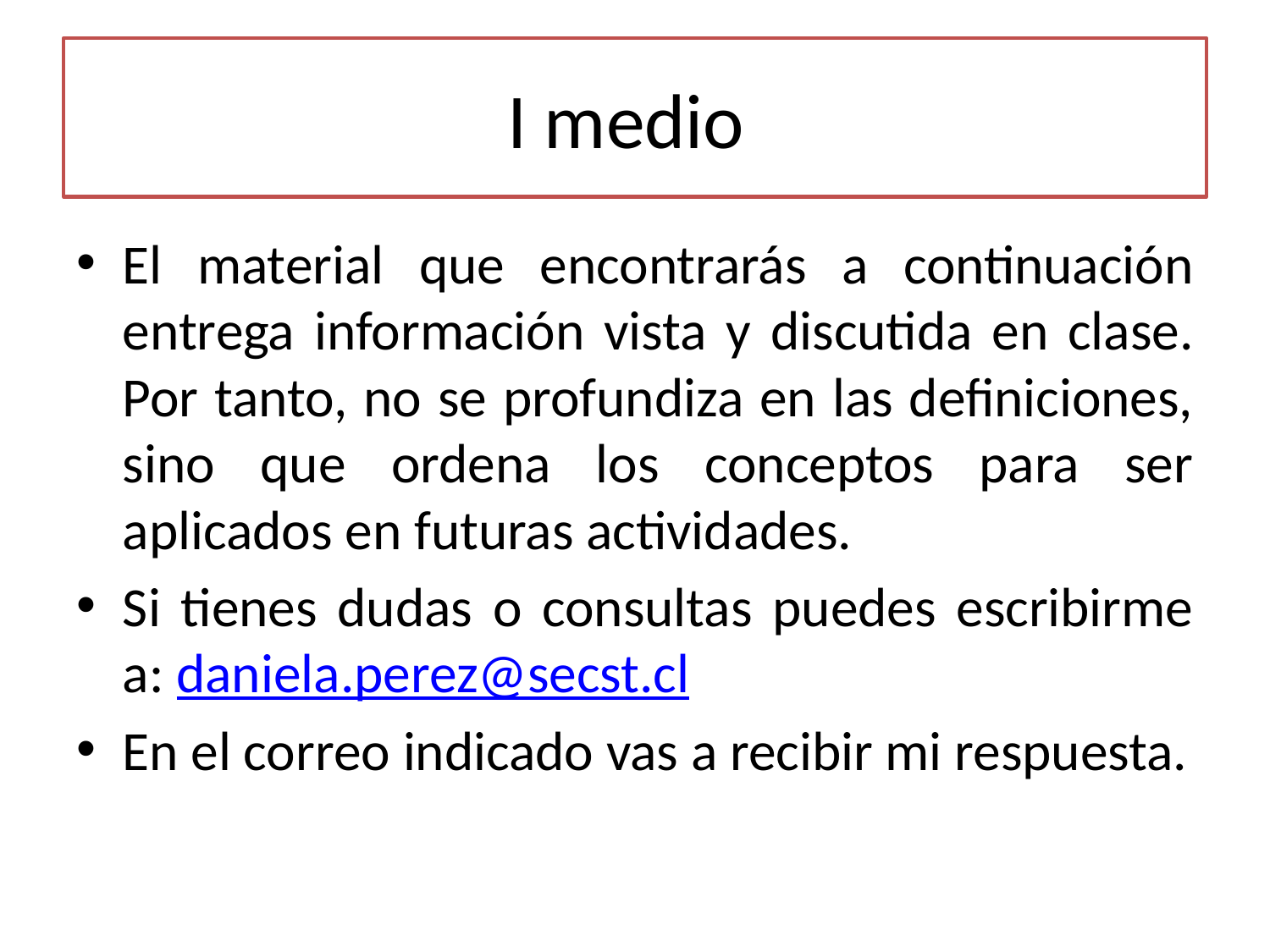

# I medio
El material que encontrarás a continuación entrega información vista y discutida en clase. Por tanto, no se profundiza en las definiciones, sino que ordena los conceptos para ser aplicados en futuras actividades.
Si tienes dudas o consultas puedes escribirme a: daniela.perez@secst.cl
En el correo indicado vas a recibir mi respuesta.